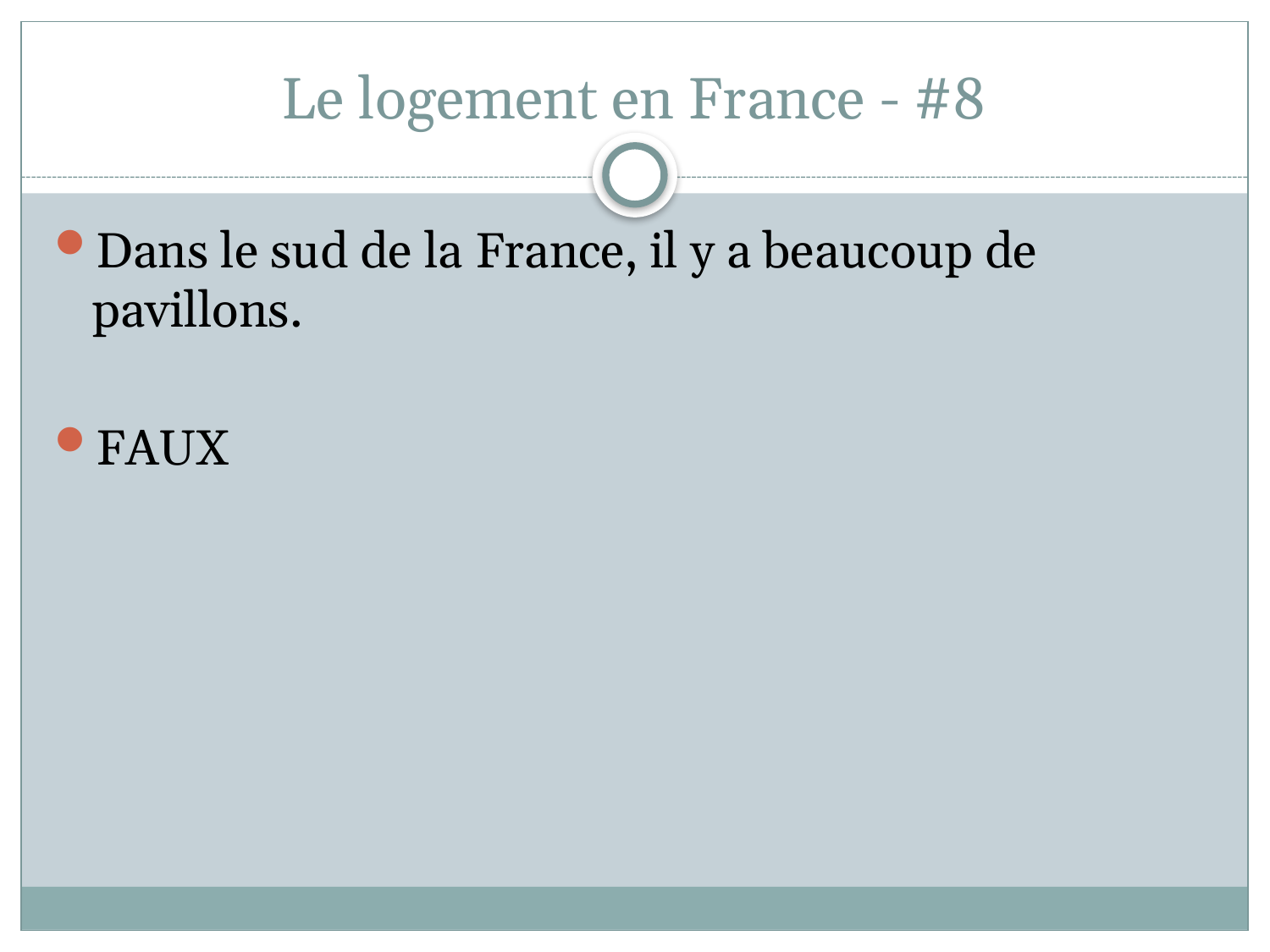

# Le logement en France - #8
Dans le sud de la France, il y a beaucoup de pavillons.

FAUX